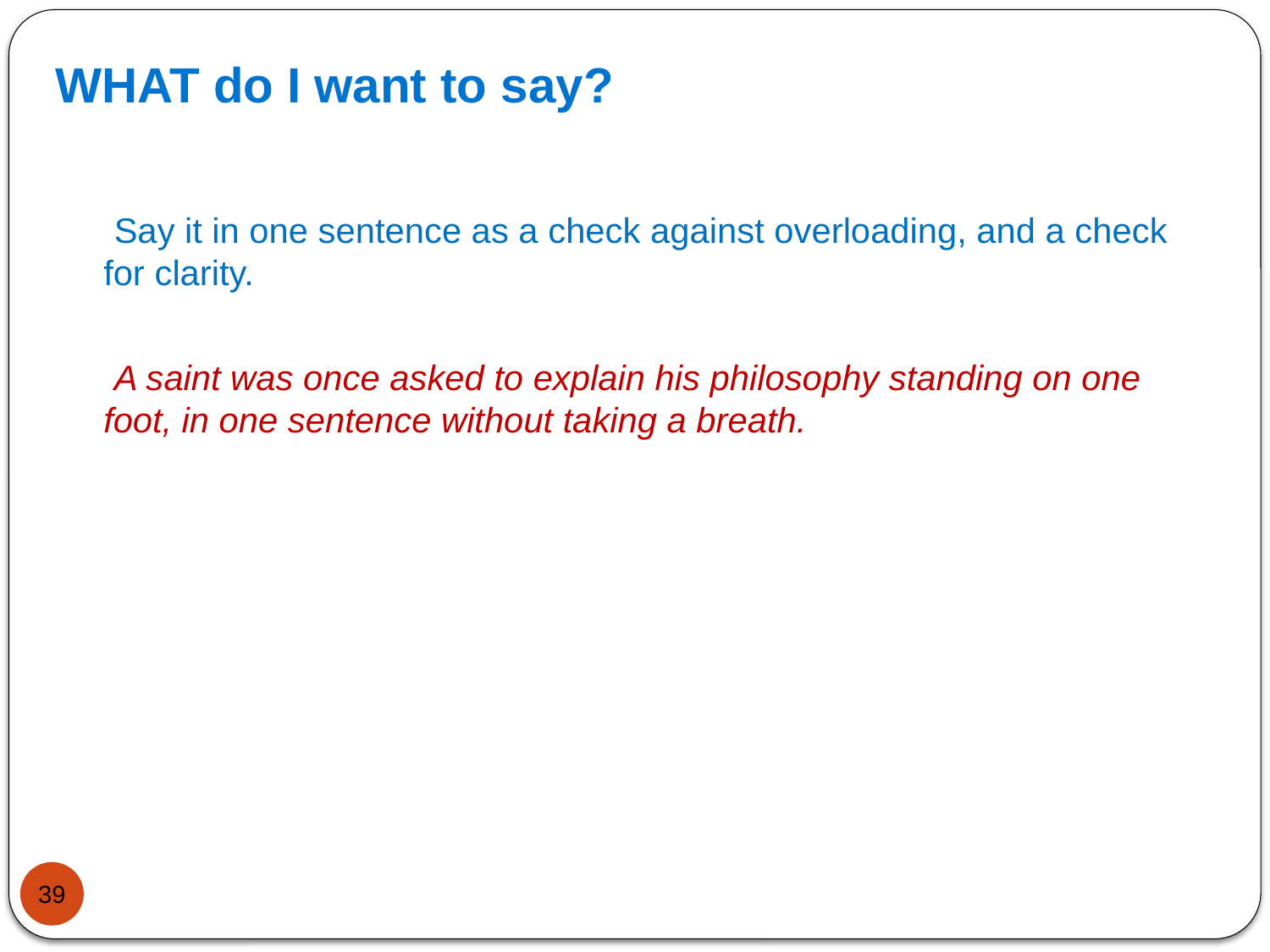

WHAT do I want to say?

     Say it in one sentence as a check against overloading, and a check for clarity.

     A saint was once asked to explain his philosophy standing on one foot, in one sentence without taking a breath.

39